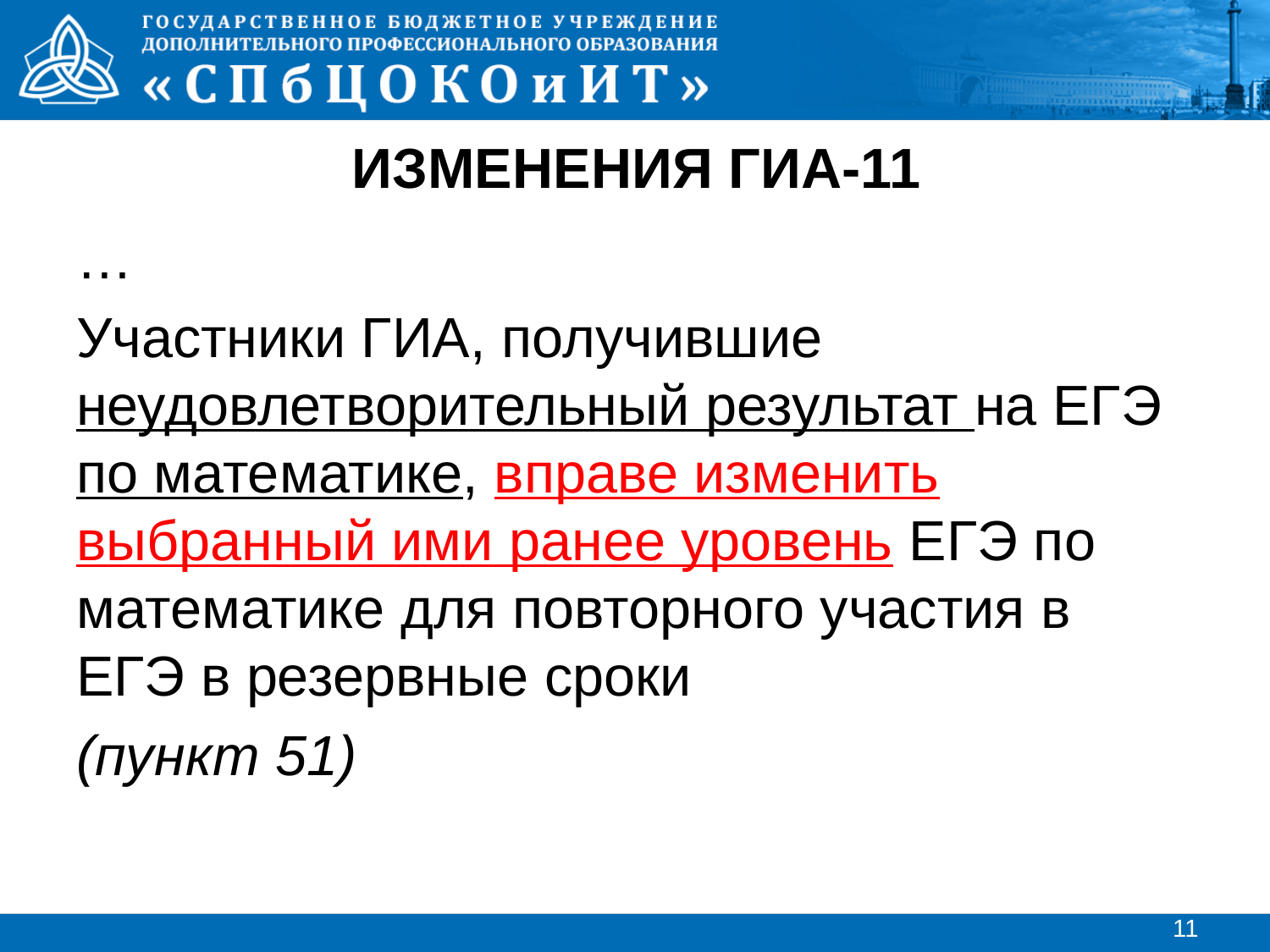

ИЗМЕНЕНИЯ ГИА-11
…
Участники ГИА, получившие неудовлетворительный результат на ЕГЭ по математике, вправе изменить выбранный ими ранее уровень ЕГЭ по математике для повторного участия в ЕГЭ в резервные сроки
(пункт 51)
11